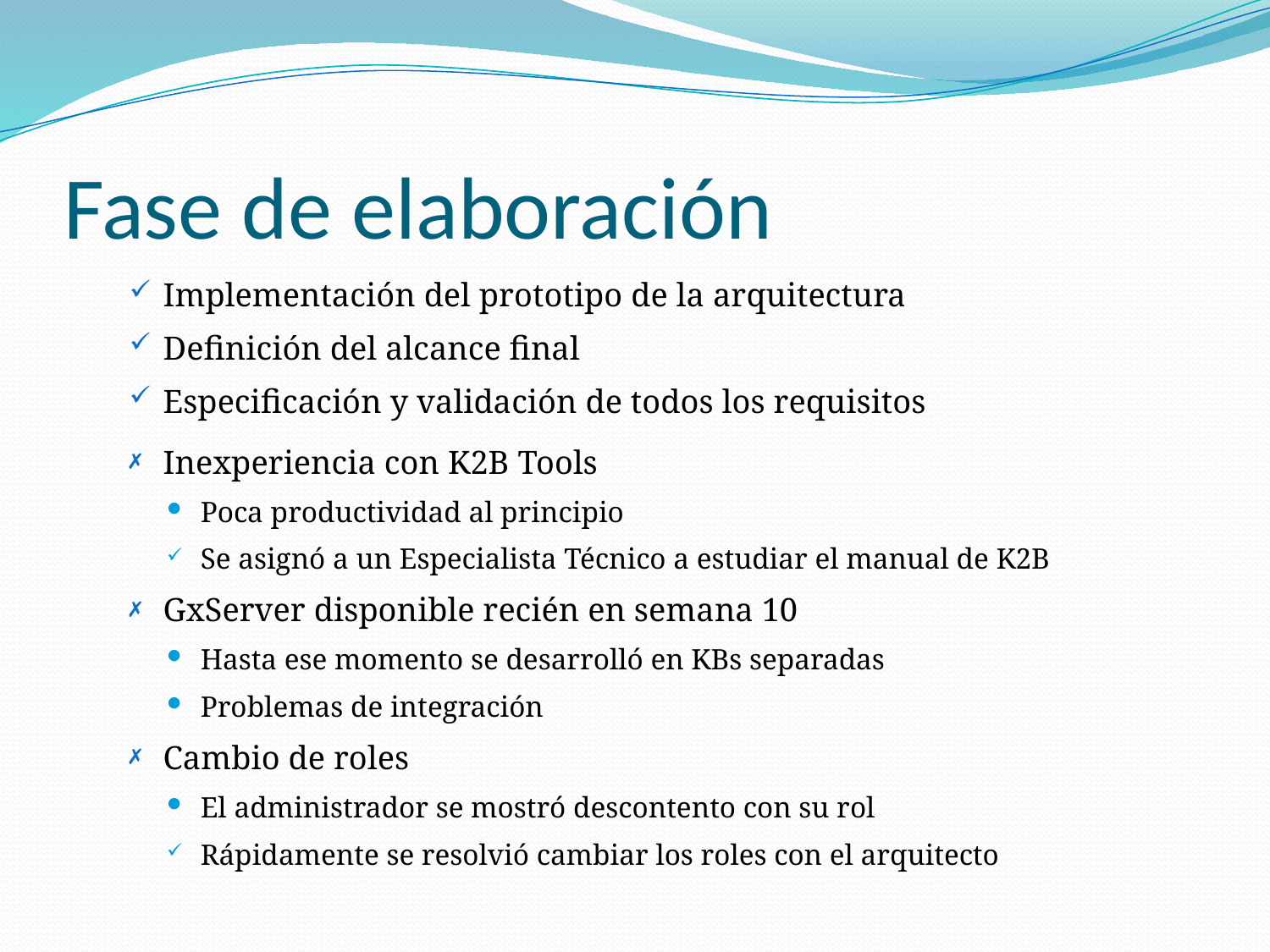

# Fase de elaboración
Implementación del prototipo de la arquitectura
Definición del alcance final
Especificación y validación de todos los requisitos
Inexperiencia con K2B Tools
Poca productividad al principio
Se asignó a un Especialista Técnico a estudiar el manual de K2B
GxServer disponible recién en semana 10
Hasta ese momento se desarrolló en KBs separadas
Problemas de integración
Cambio de roles
El administrador se mostró descontento con su rol
Rápidamente se resolvió cambiar los roles con el arquitecto